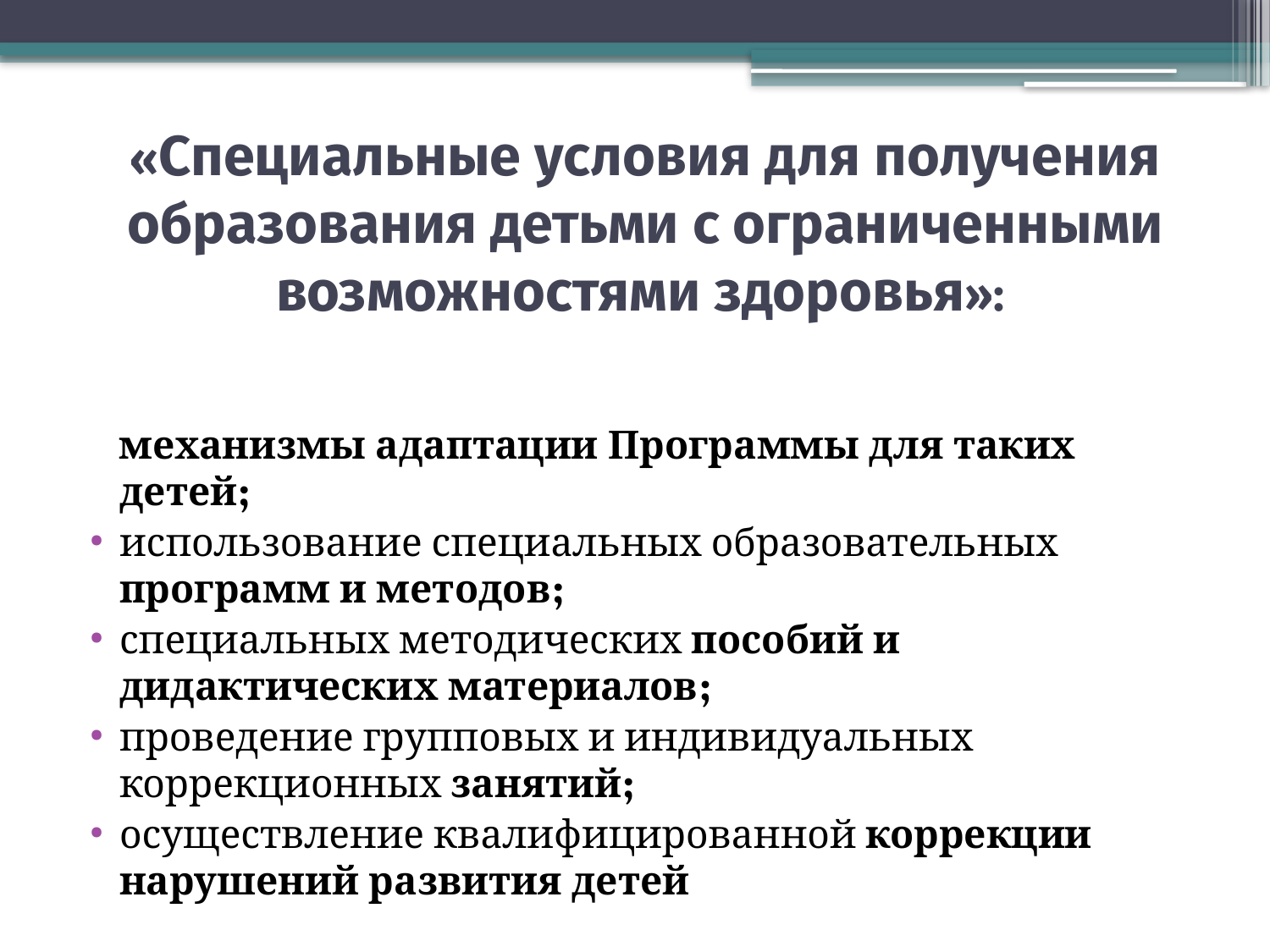

# «Специальные условия для получения образования детьми с ограниченными возможностями здоровья»:

   механизмы адаптации Программы для таких детей;
использование специальных образовательных программ и методов;
специальных методических пособий и дидактических материалов;
проведение групповых и индивидуальных коррекционных занятий;
осуществление квалифицированной коррекции нарушений развития детей